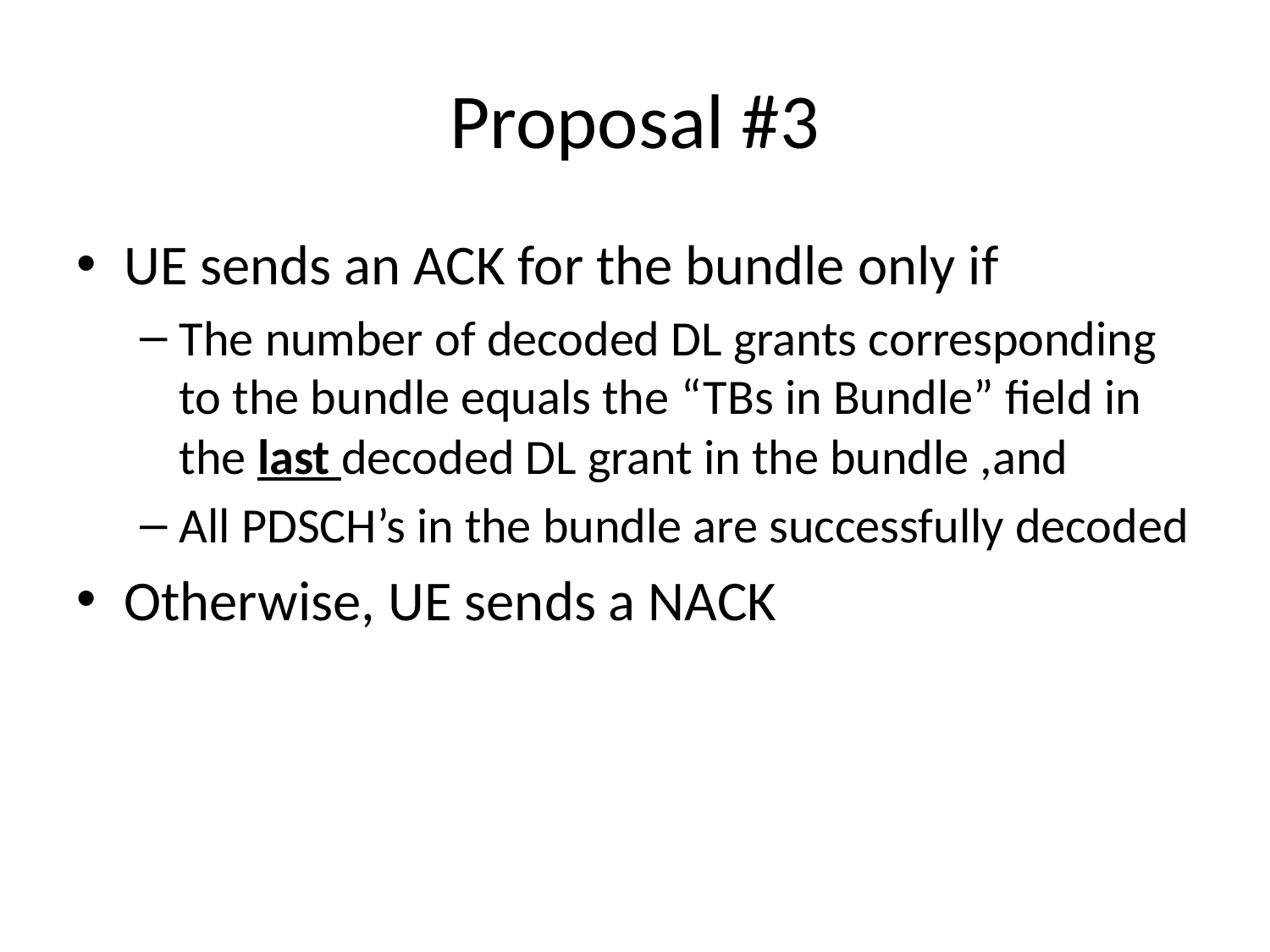

# Proposal #3
UE sends an ACK for the bundle only if
The number of decoded DL grants corresponding to the bundle equals the “TBs in Bundle” field in the last decoded DL grant in the bundle ,and
All PDSCH’s in the bundle are successfully decoded
Otherwise, UE sends a NACK